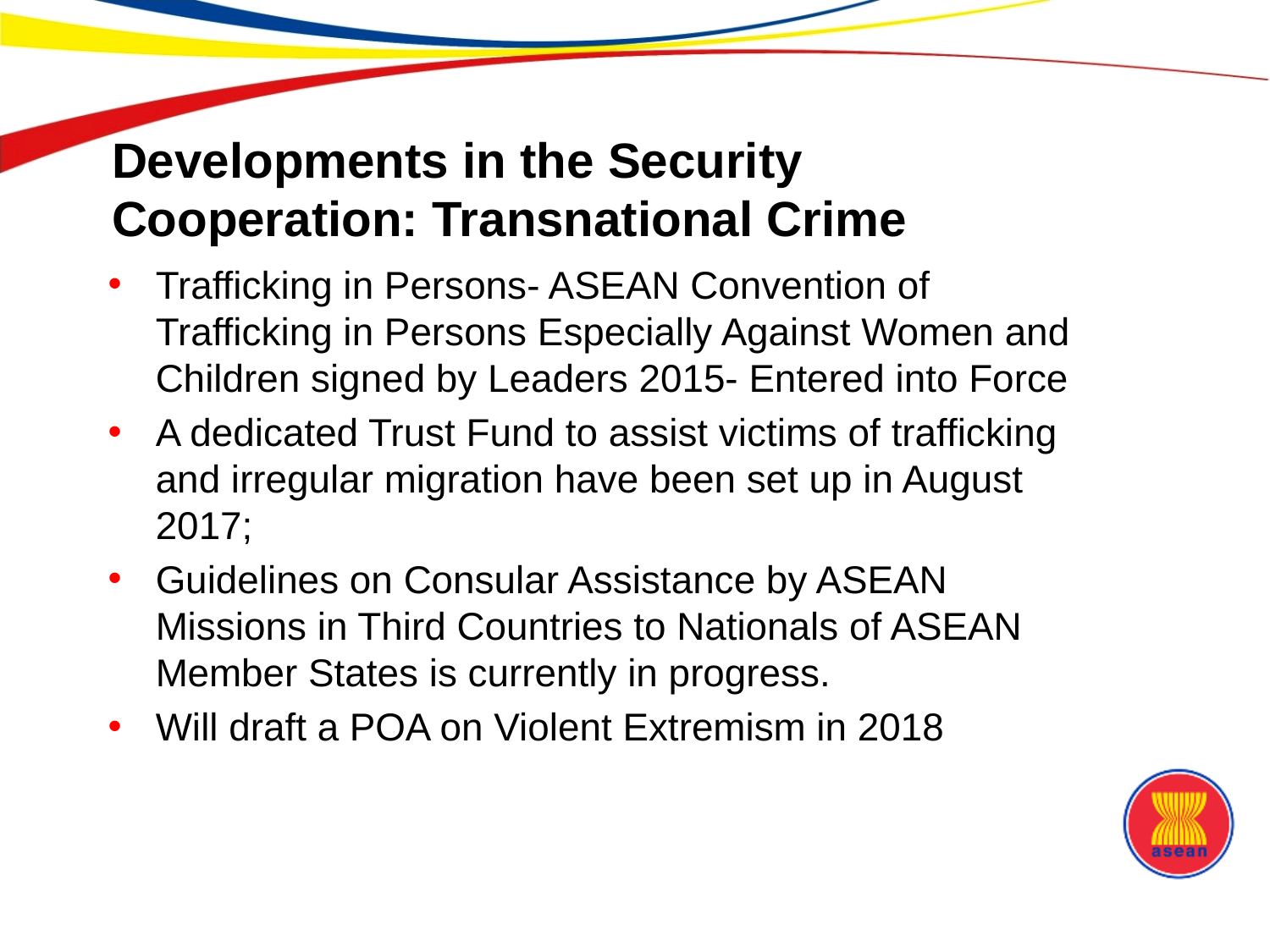

# Developments in the Security Cooperation: Transnational Crime
Trafficking in Persons- ASEAN Convention of Trafficking in Persons Especially Against Women and Children signed by Leaders 2015- Entered into Force
A dedicated Trust Fund to assist victims of trafficking and irregular migration have been set up in August 2017;
Guidelines on Consular Assistance by ASEAN Missions in Third Countries to Nationals of ASEAN Member States is currently in progress.
Will draft a POA on Violent Extremism in 2018